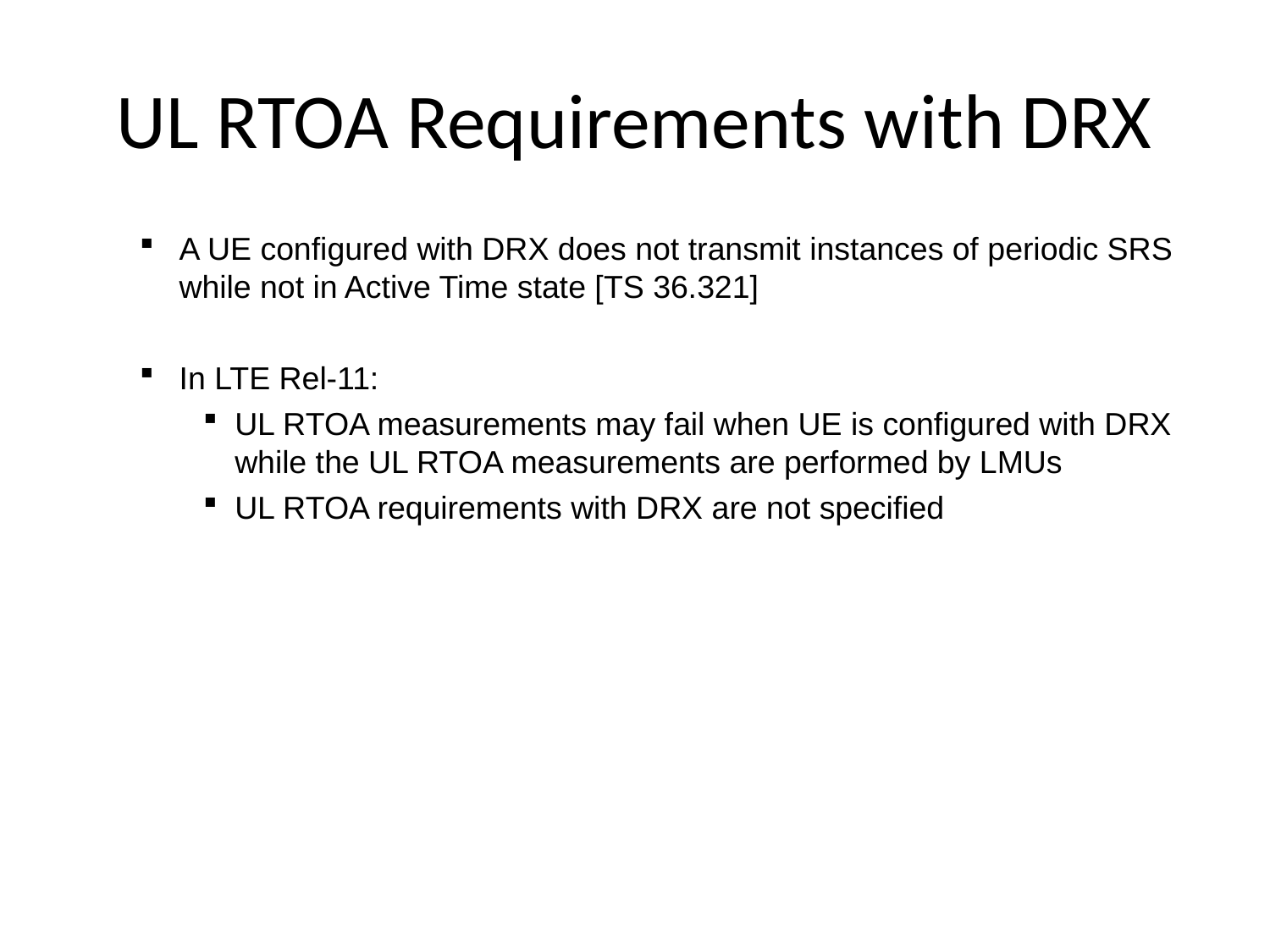

UL RTOA Requirements with DRX
A UE configured with DRX does not transmit instances of periodic SRS while not in Active Time state [TS 36.321]

In LTE Rel-11:
UL RTOA measurements may fail when UE is configured with DRX while the UL RTOA measurements are performed by LMUs
UL RTOA requirements with DRX are not specified